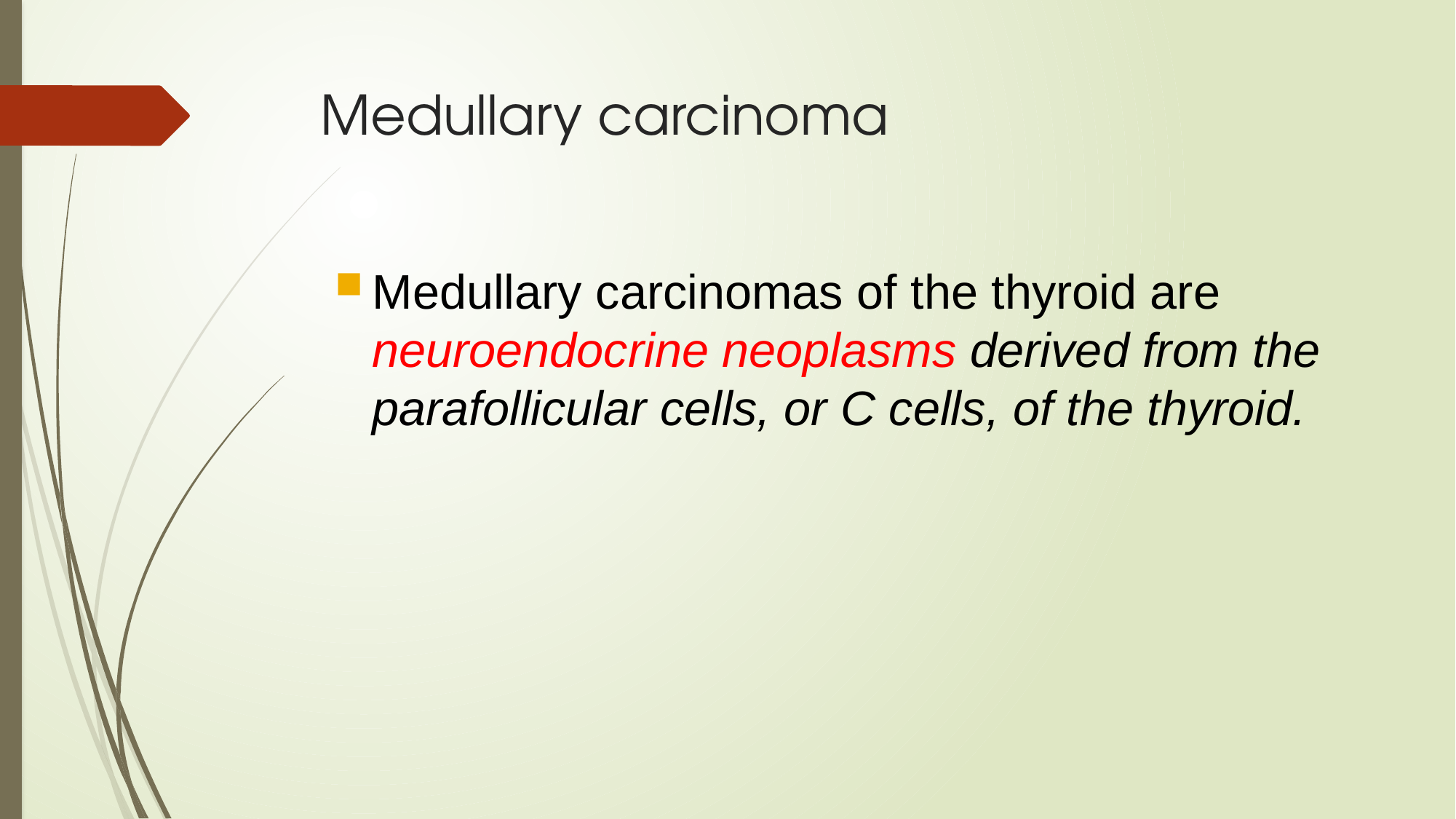

# Medullary carcinoma
Medullary carcinomas of the thyroid are neuroendocrine neoplasms derived from the parafollicular cells, or C cells, of the thyroid.